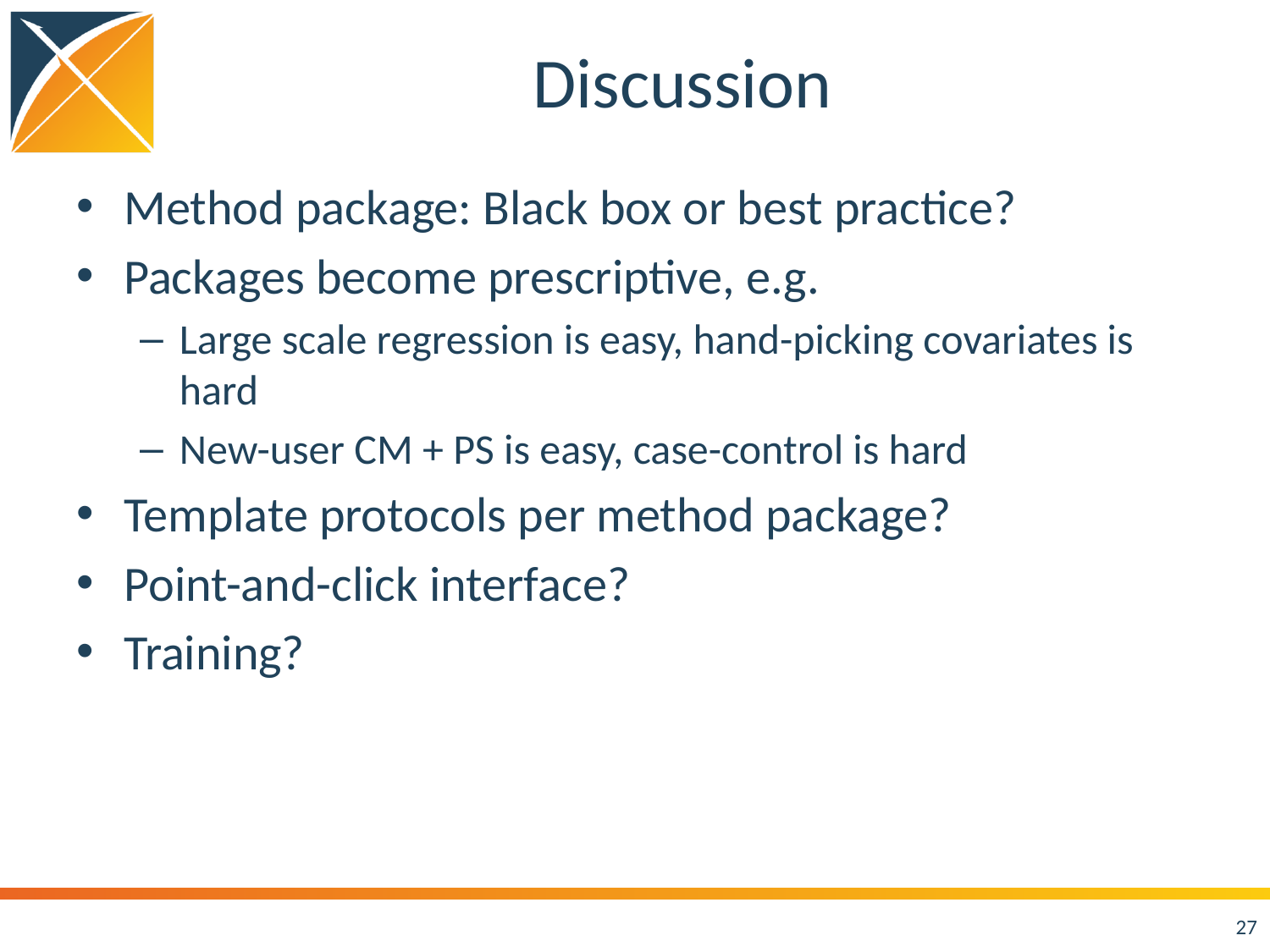

# Discussion
Method package: Black box or best practice?
Packages become prescriptive, e.g.
Large scale regression is easy, hand-picking covariates is hard
New-user CM + PS is easy, case-control is hard
Template protocols per method package?
Point-and-click interface?
Training?

27